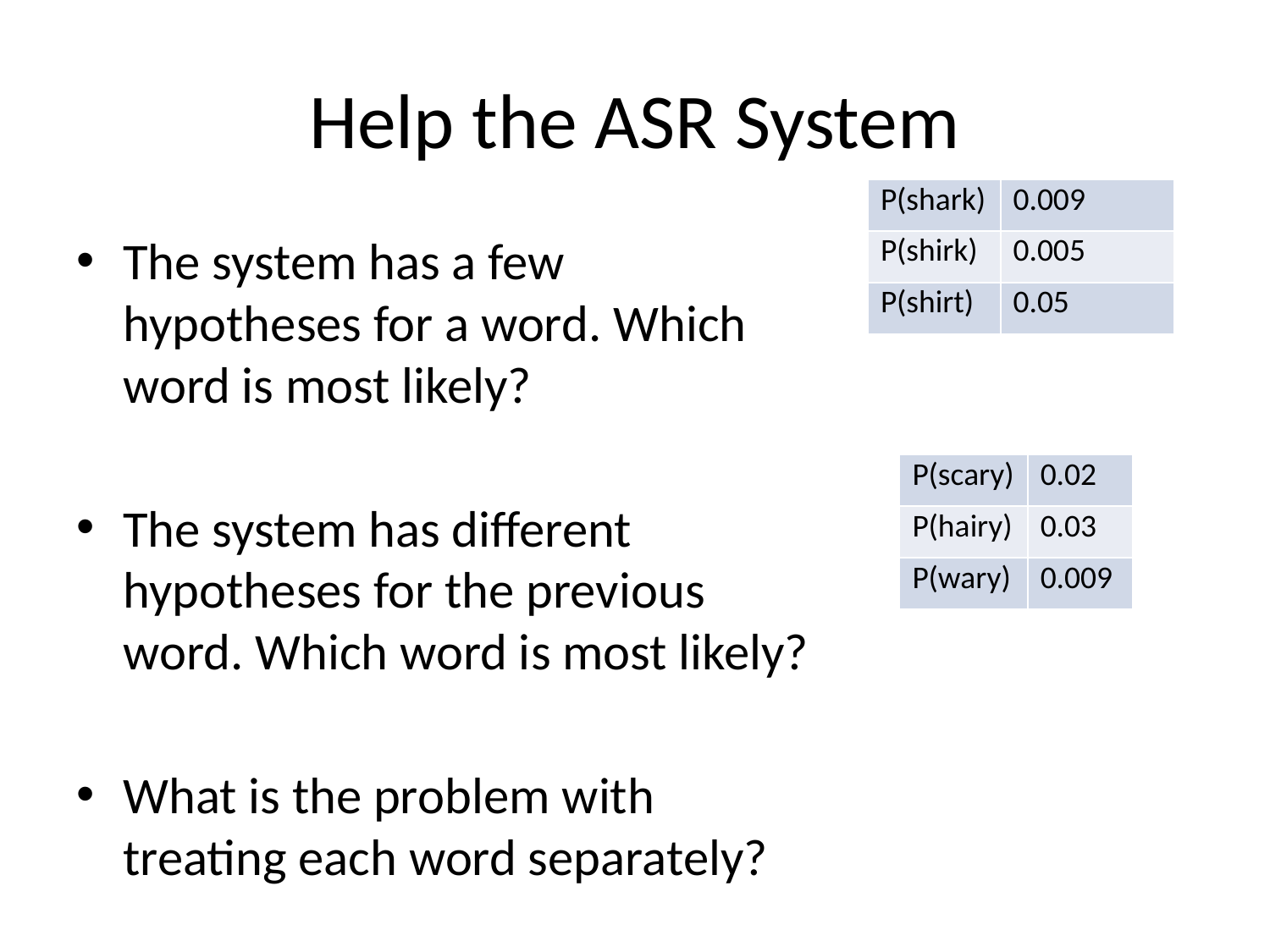

# Help the ASR System
| P(shark) | 0.009 |
| --- | --- |
| P(shirk) | 0.005 |
| P(shirt) | 0.05 |
The system has a few hypotheses for a word. Which word is most likely?

The system has different hypotheses for the previous word. Which word is most likely?

What is the problem with treating each word separately?

| P(scary) | 0.02 |
| --- | --- |
| P(hairy) | 0.03 |
| P(wary) | 0.009 |